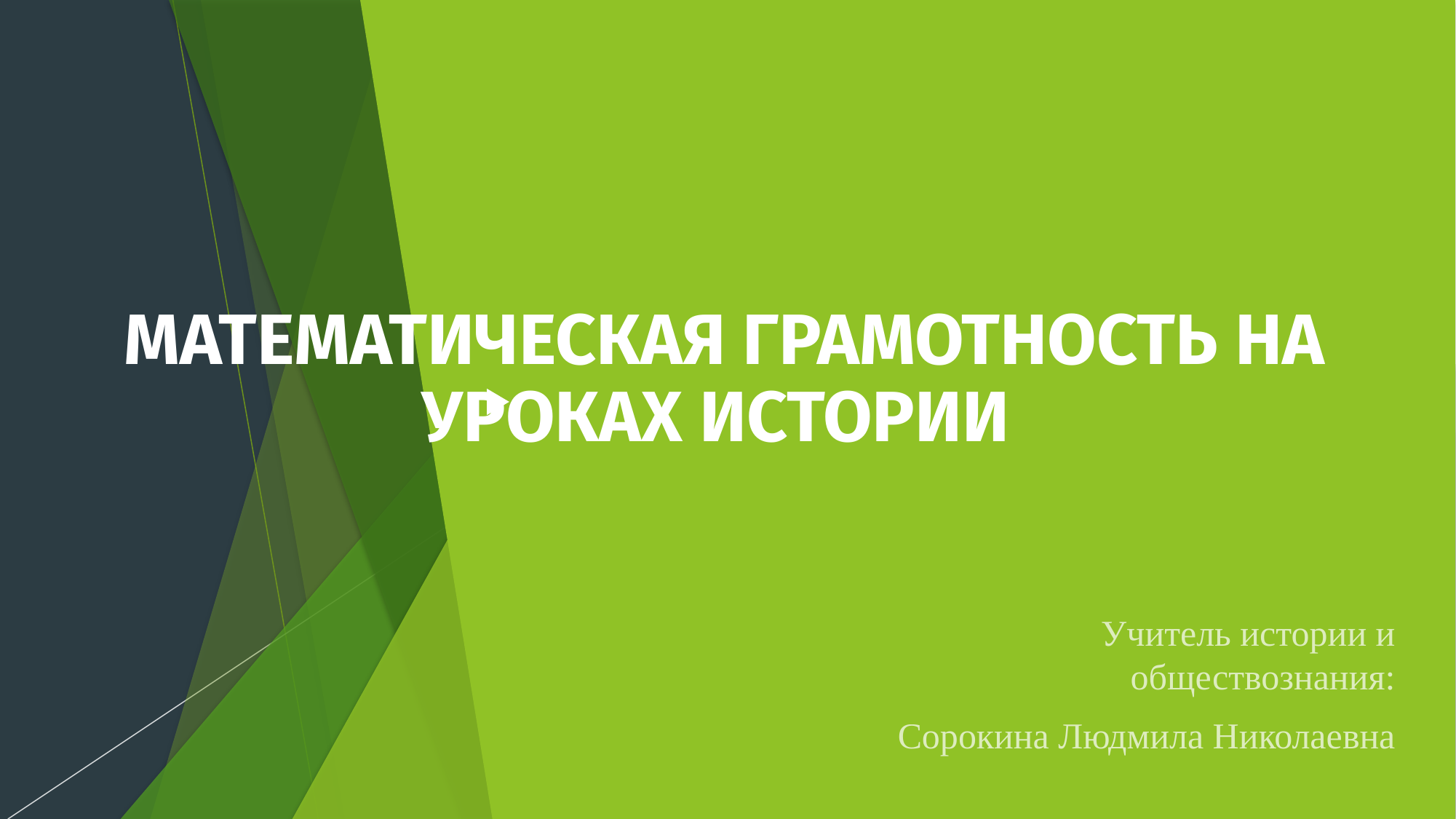

# МАТЕМАТИЧЕСКАЯ ГРАМОТНОСТЬ НА УРОКАХ ИСТОРИИ

Учитель истории и обществознания:
Сорокина Людмила Николаевна